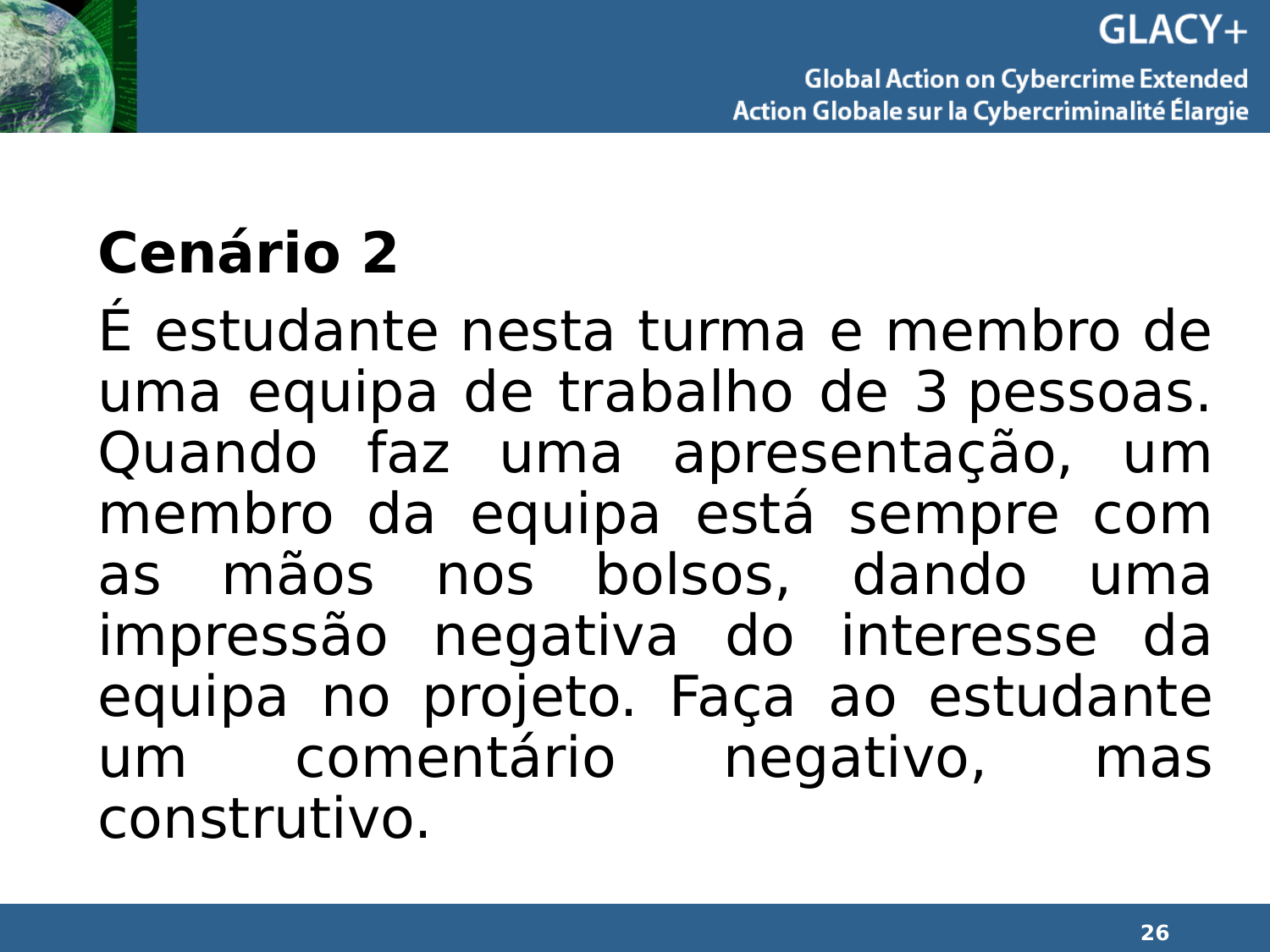

Cenário 2
É estudante nesta turma e membro de uma equipa de trabalho de 3 pessoas. Quando faz uma apresentação, um membro da equipa está sempre com as mãos nos bolsos, dando uma impressão negativa do interesse da equipa no projeto. Faça ao estudante um comentário negativo, mas construtivo.
26